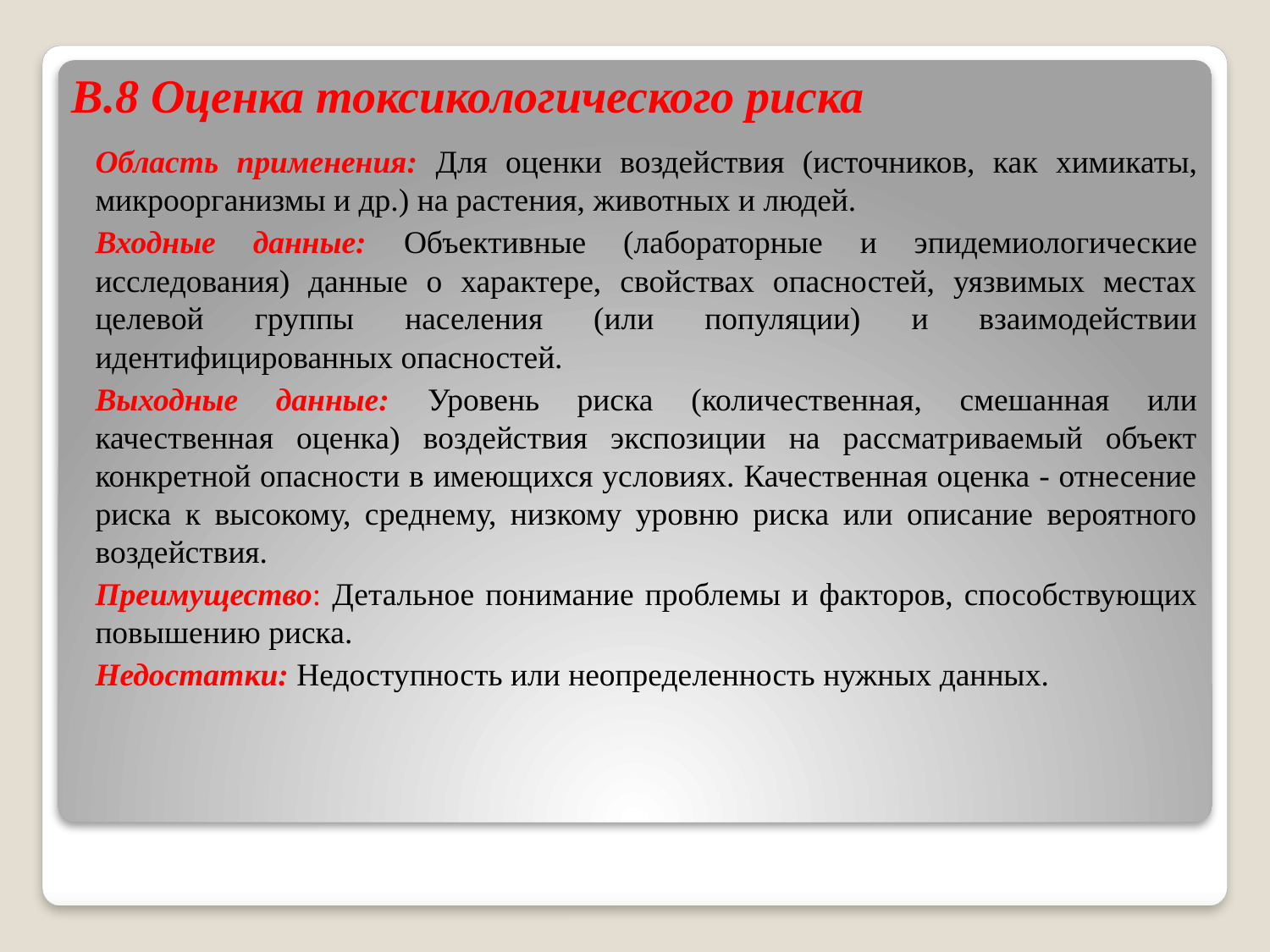

# B.8 Оценка токсикологического риска
Область применения: Для оценки воздействия (источников, как химикаты, микроорганизмы и др.) на растения, животных и людей.
Входные данные: Объективные (лабораторные и эпидемиологические исследования) данные о характере, свойствах опасностей, уязвимых местах целевой группы населения (или популяции) и взаимодействии идентифицированных опасностей.
Выходные данные: Уровень риска (количественная, смешанная или качественная оценка) воздействия экспозиции на рассматриваемый объект конкретной опасности в имеющихся условиях. Качественная оценка - отнесение риска к высокому, среднему, низкому уровню риска или описание вероятного воздействия.
Преимущество: Детальное понимание проблемы и факторов, способствующих повышению риска.
Недостатки: Недоступность или неопределенность нужных данных.